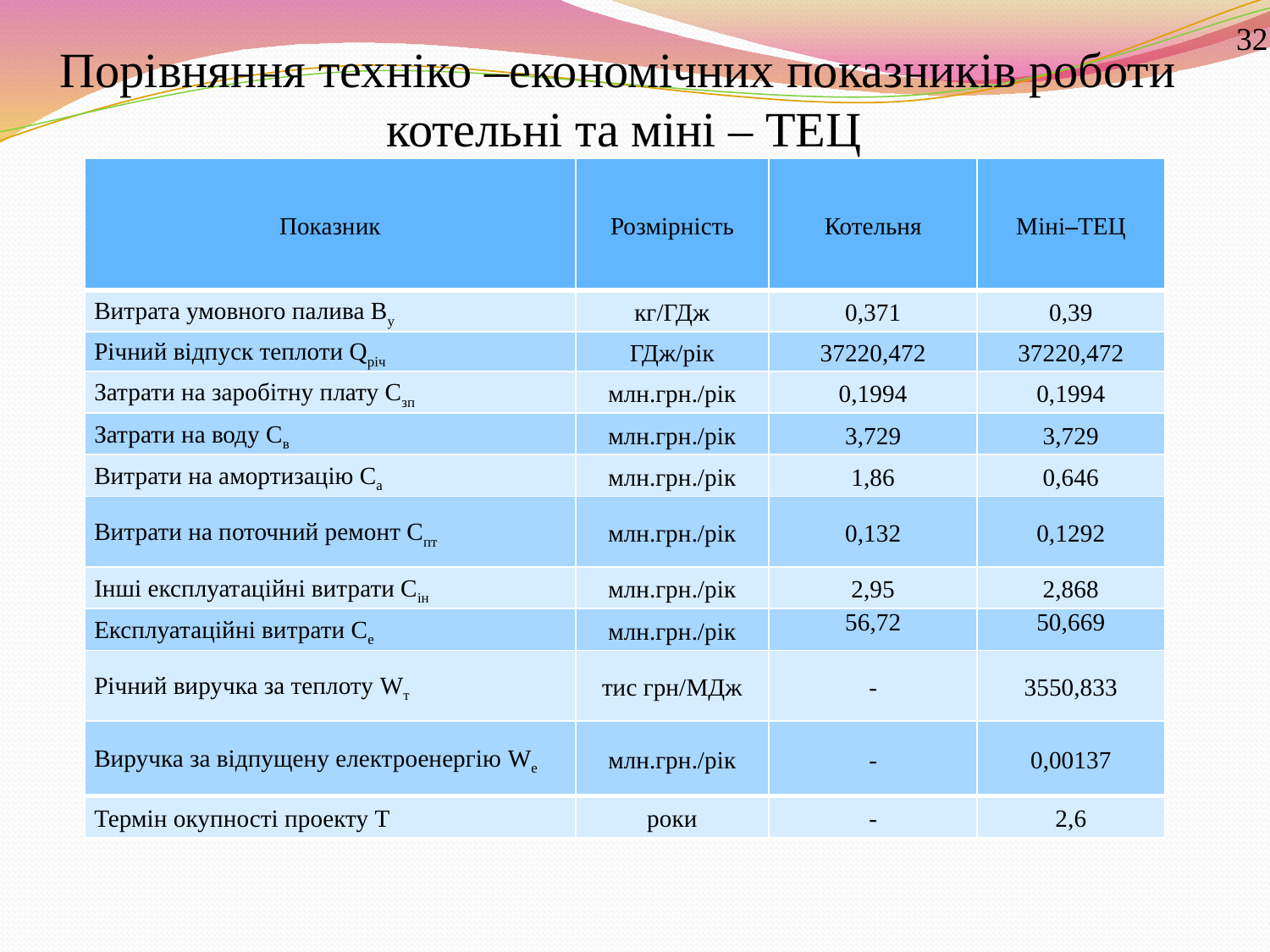

32
Порівняння техніко –економічних показників роботи
 котельні та міні – ТЕЦ
| Показник | Розмірність | Котельня | Міні–ТЕЦ |
| --- | --- | --- | --- |
| Витрата умовного палива Ву | кг/ГДж | 0,371 | 0,39 |
| Річний відпуск теплоти Qріч | ГДж/рік | 37220,472 | 37220,472 |
| Затрати на заробітну плату Сзп | млн.грн./рік | 0,1994 | 0,1994 |
| Затрати на воду Св | млн.грн./рік | 3,729 | 3,729 |
| Витрати на амортизацію Са | млн.грн./рік | 1,86 | 0,646 |
| Витрати на поточний ремонт Спт | млн.грн./рік | 0,132 | 0,1292 |
| Інші експлуатаційні витрати Сін | млн.грн./рік | 2,95 | 2,868 |
| Експлуатаційні витрати Се | млн.грн./рік | 56,72 | 50,669 |
| Річний виручка за теплоту Wт | тис грн/МДж | - | 3550,833 |
| Виручка за відпущену електроенергію Wе | млн.грн./рік | - | 0,00137 |
| Термін окупності проекту T | роки | - | 2,6 |